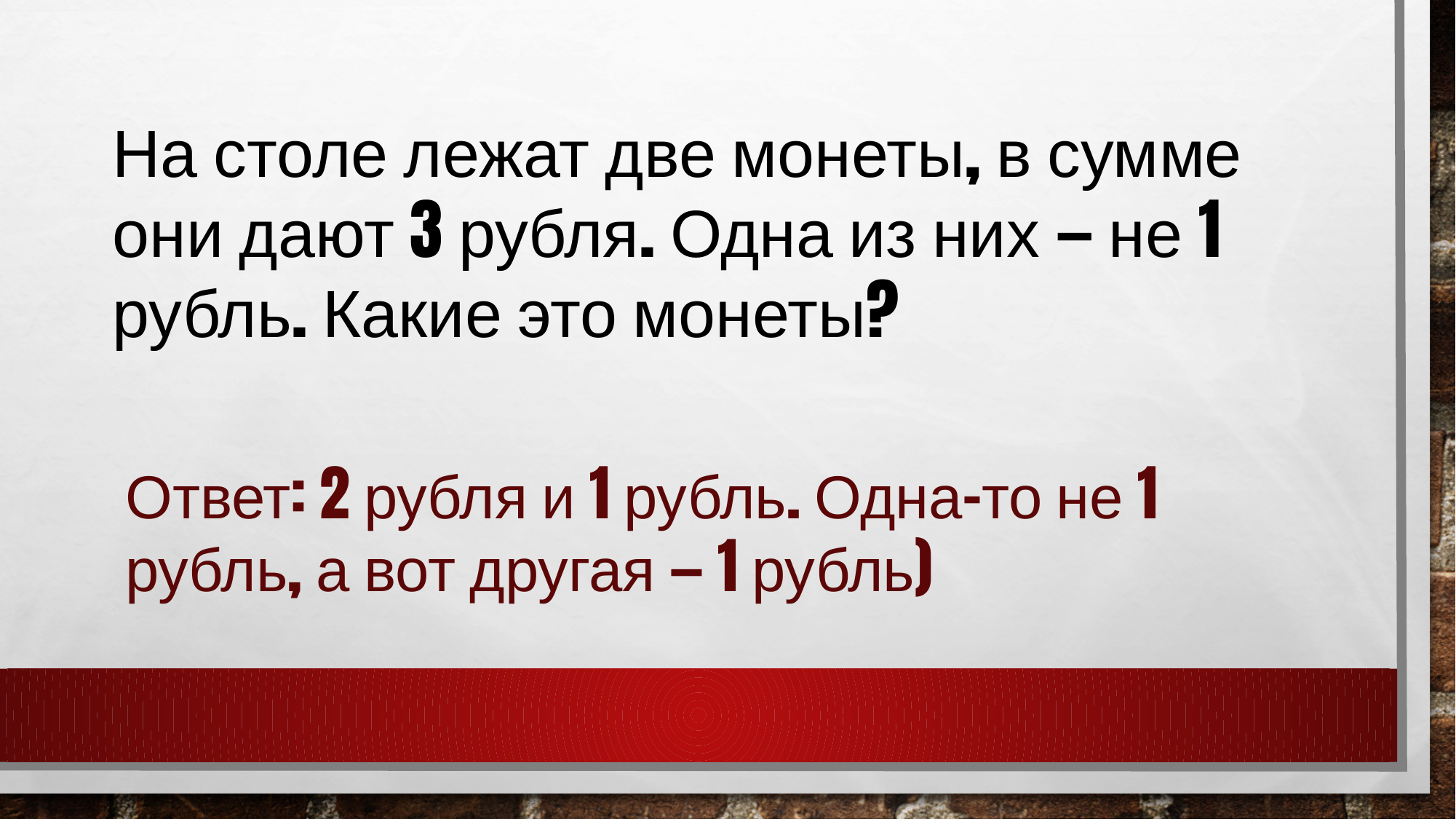

На столе лежат две монеты, в сумме они дают 3 рубля. Одна из них — не 1 рубль. Какие это монеты?
Ответ: 2 рубля и 1 рубль. Одна-то не 1 рубль, а вот другая — 1 рубль)